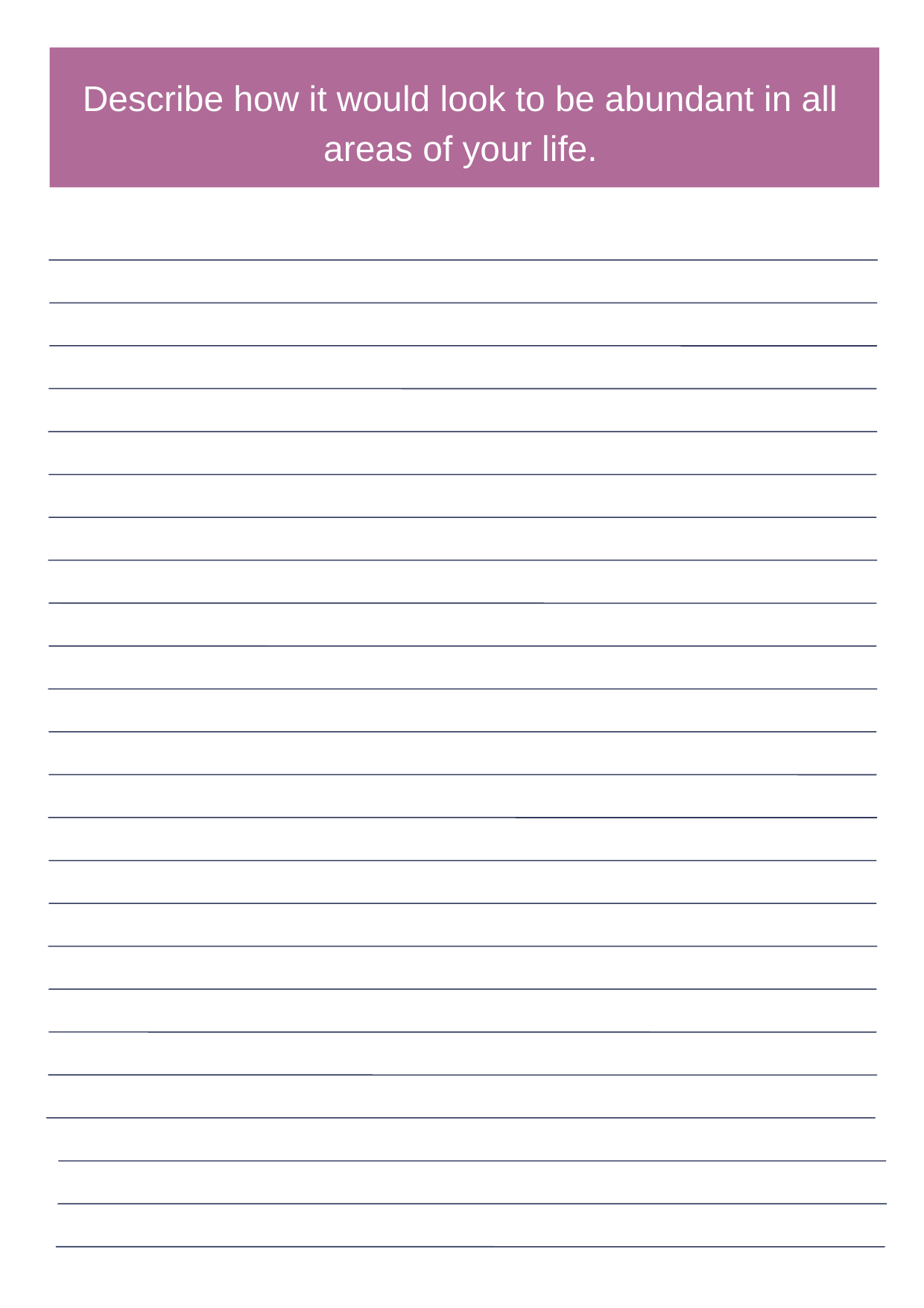

Describe how it would look to be abundant in all areas of your life.